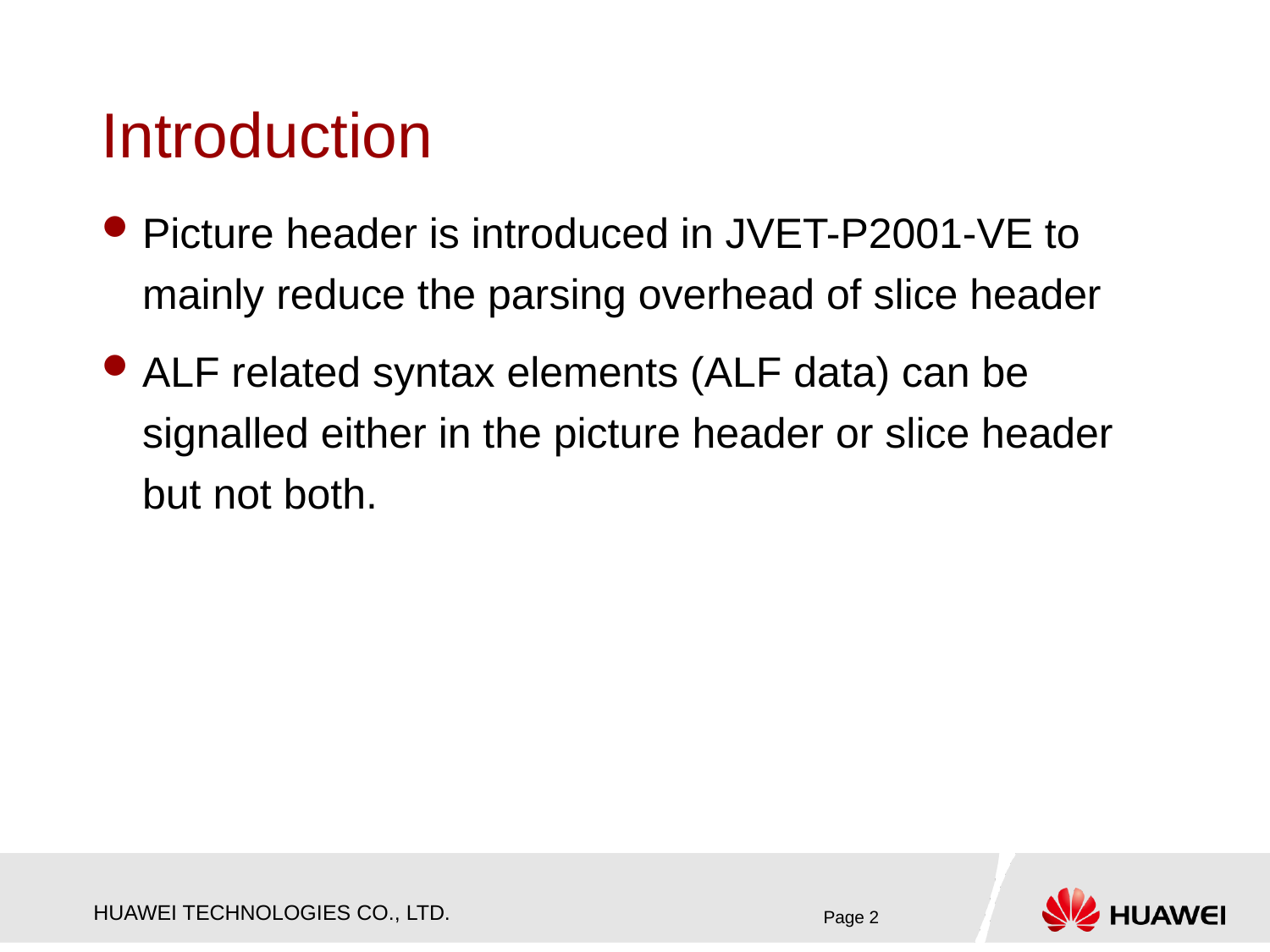

# Introduction
Picture header is introduced in JVET-P2001-VE to mainly reduce the parsing overhead of slice header
ALF related syntax elements (ALF data) can be signalled either in the picture header or slice header but not both.

Page 2